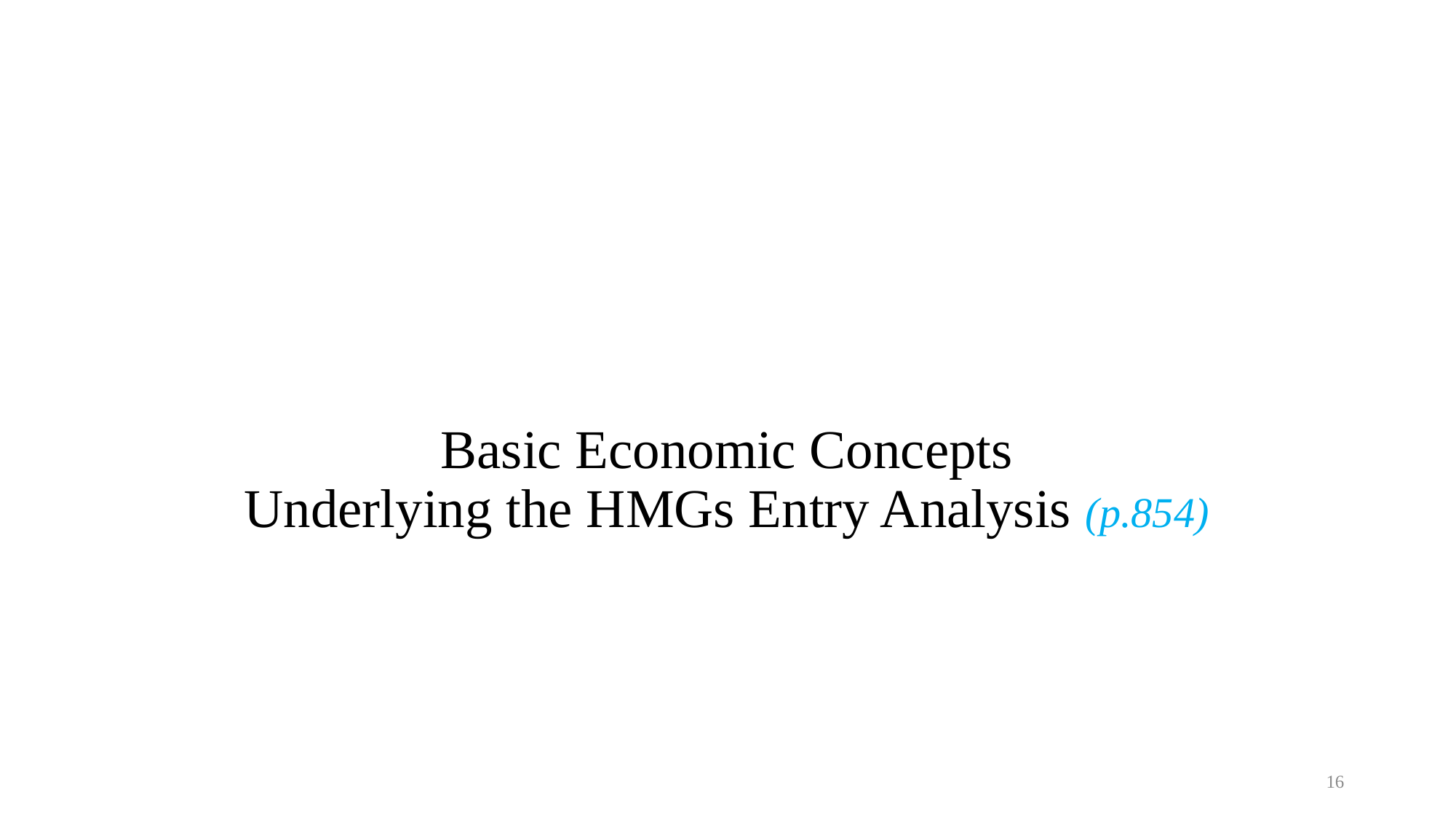

# Basic Economic Concepts Underlying the HMGs Entry Analysis (p.854)

16